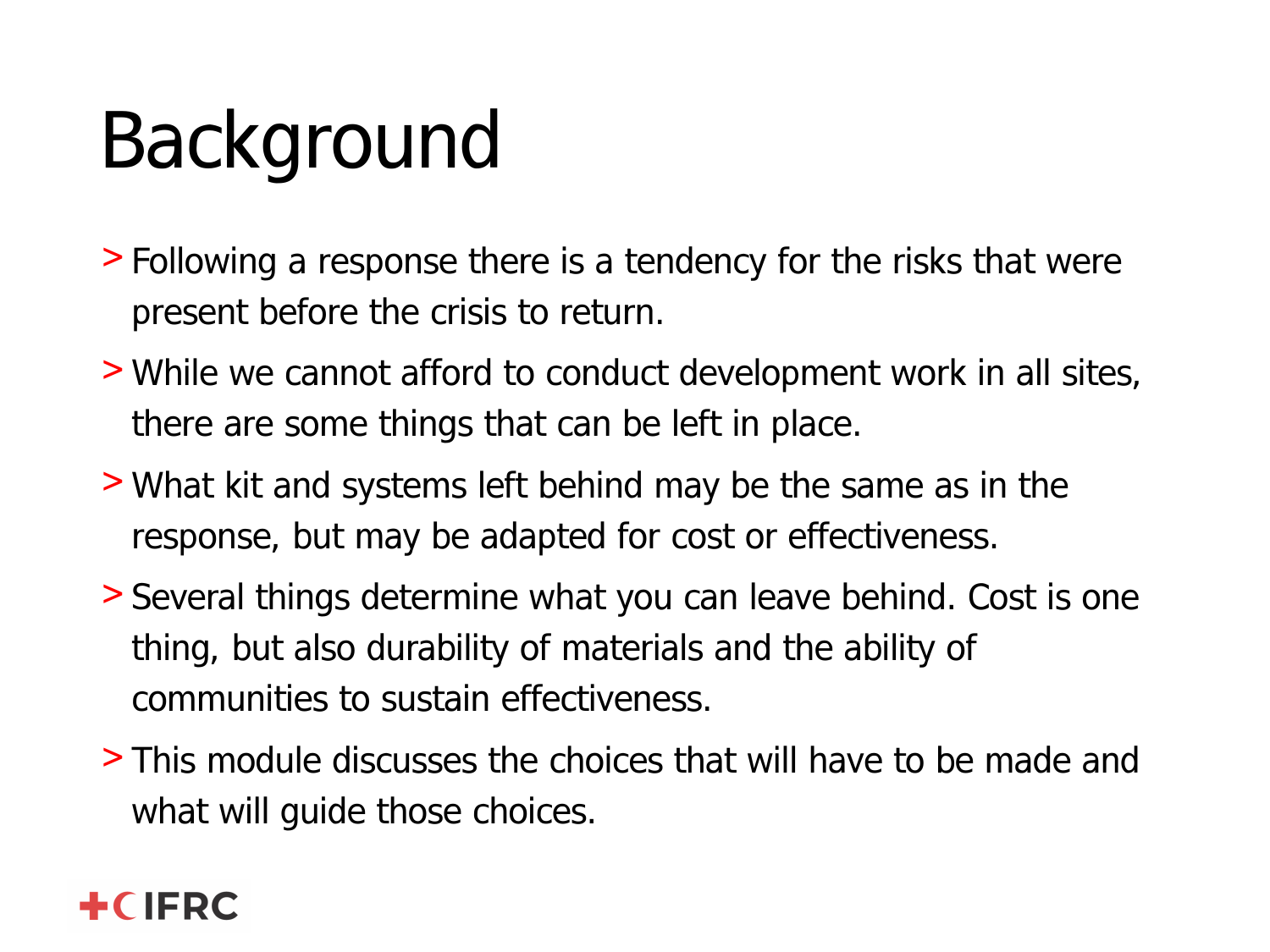

# Background
Following a response there is a tendency for the risks that were present before the crisis to return.
While we cannot afford to conduct development work in all sites, there are some things that can be left in place.
What kit and systems left behind may be the same as in the response, but may be adapted for cost or effectiveness.
Several things determine what you can leave behind. Cost is one thing, but also durability of materials and the ability of communities to sustain effectiveness.
This module discusses the choices that will have to be made and what will guide those choices.